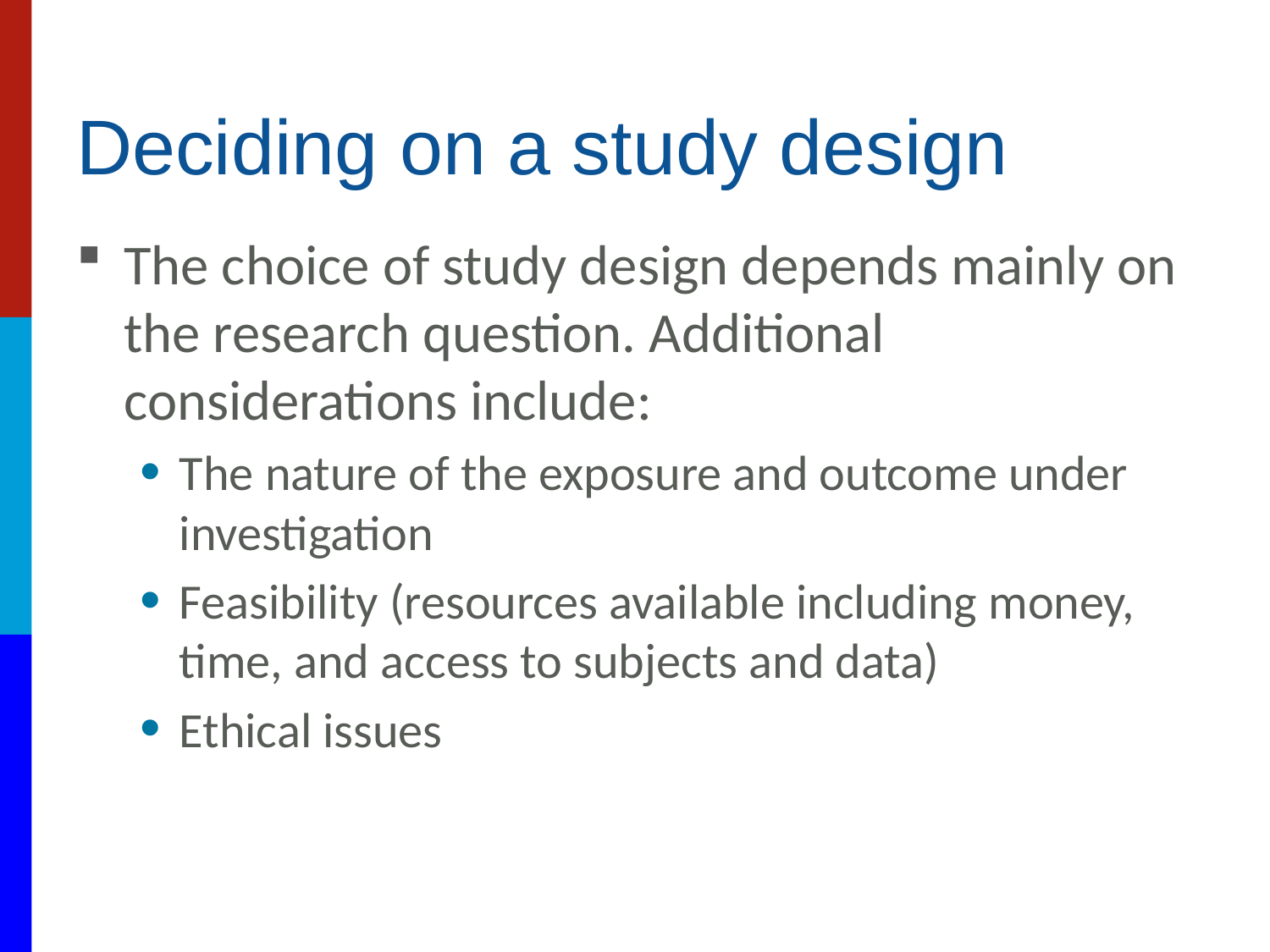

# Deciding on a study design
The choice of study design depends mainly on the research question. Additional considerations include:
The nature of the exposure and outcome under investigation
Feasibility (resources available including money, time, and access to subjects and data)
Ethical issues